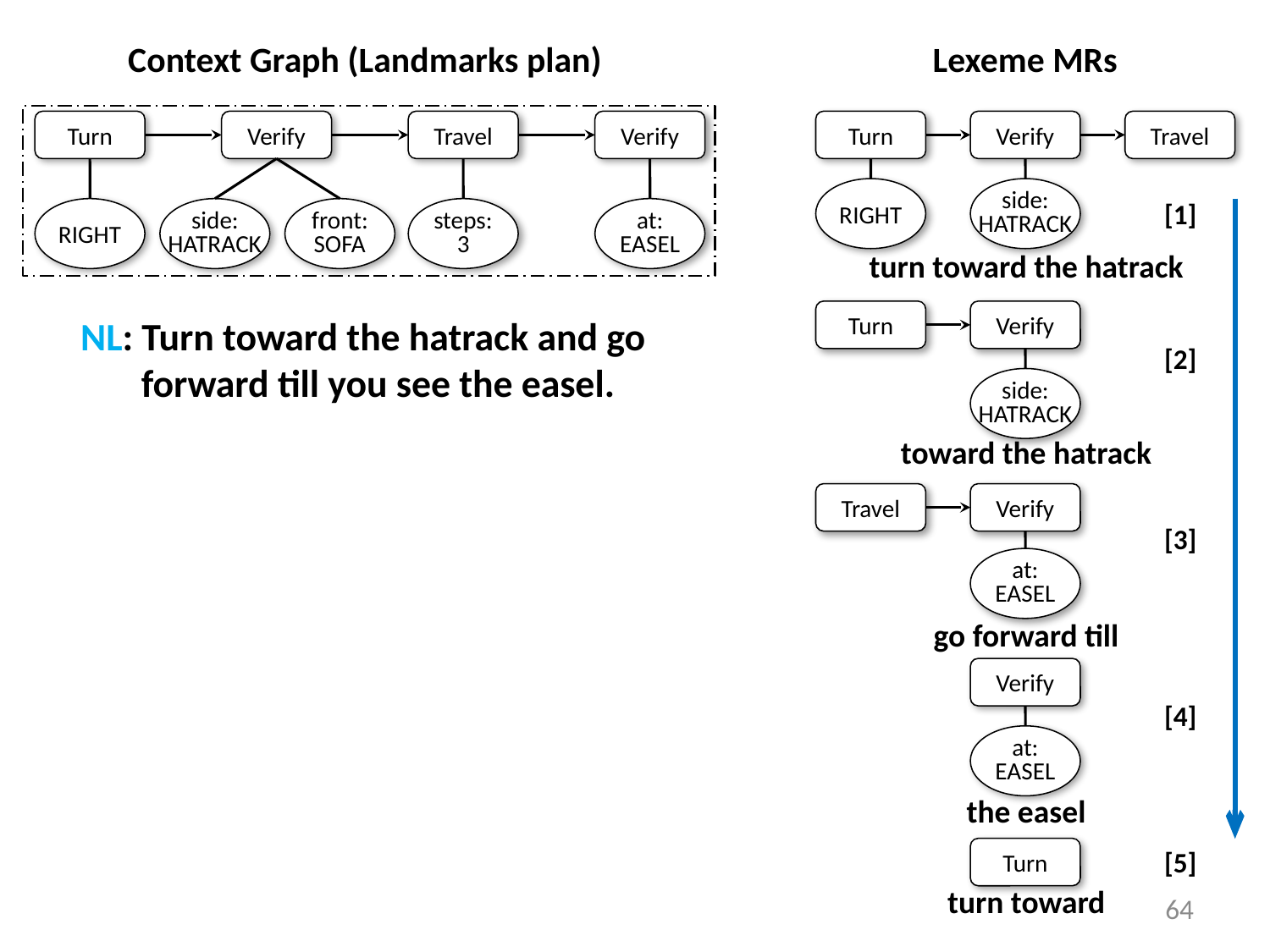

Context Graph (Landmarks plan)
Lexeme MRs

Turn
Verify
Travel
Verify
Turn
Verify
Travel
side:
HATRACK
RIGHT
[1]
at:
EASEL
RIGHT
side:
HATRACK
front:
SOFA
steps:
3
turn toward the hatrack
Turn
Verify
side:
HATRACK
NL: Turn toward the hatrack and go
       forward till you see the easel.
[2]
toward the hatrack
Travel
Verify
at:
EASEL
[3]
go forward till
Verify
at:
EASEL
[4]
the easel
Turn
[5]
turn toward
64